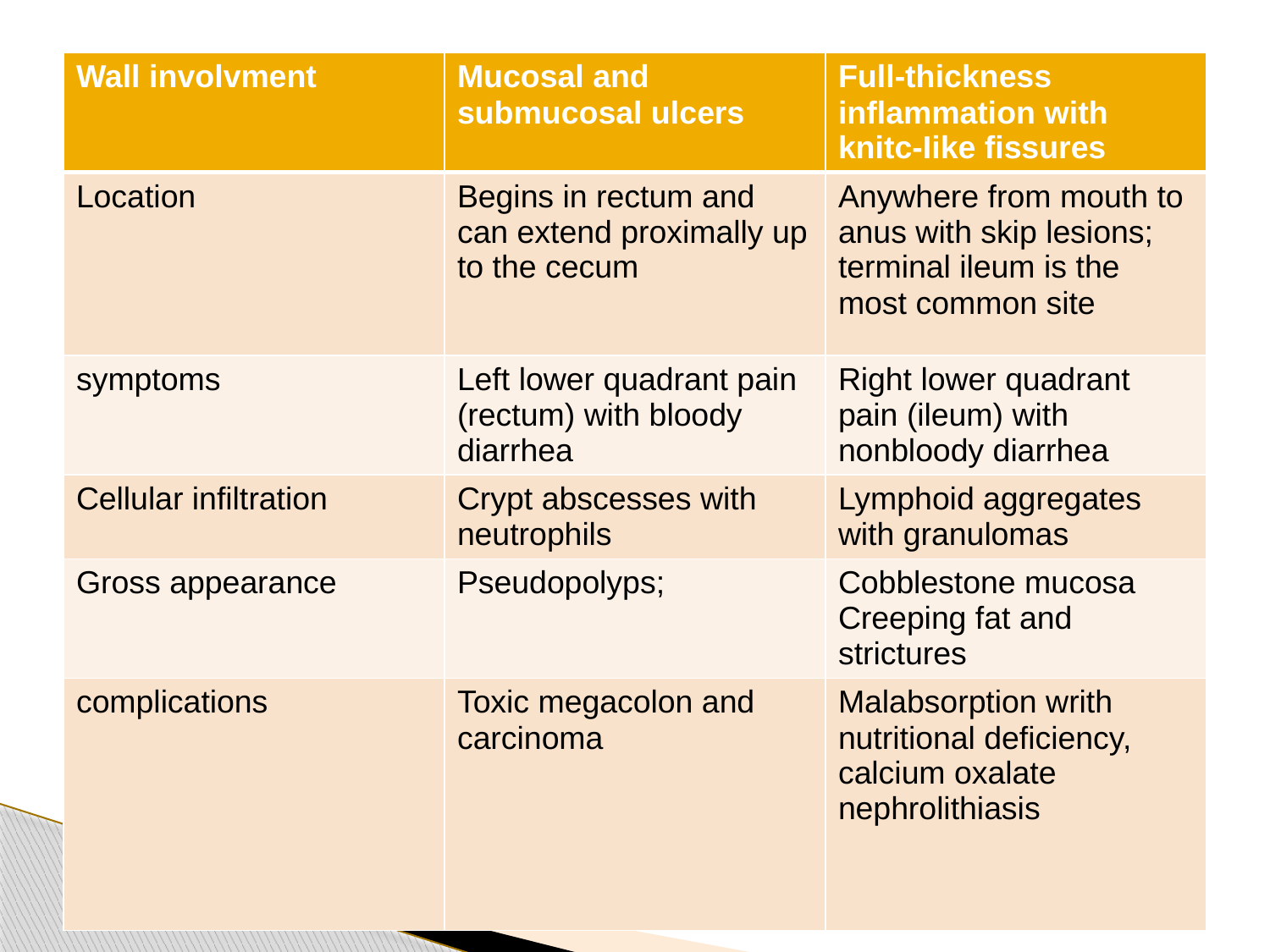

| Wall involvment | Mucosal and submucosal ulcers | Full-thickness inflammation with knitc-Iike fissures |
| --- | --- | --- |
| Location | Begins in rectum and can extend proximally up to the cecum | Anywhere from mouth to anus with skip lesions; terminal ileum is the most common site |
| symptoms | Left lower quadrant pain (rectum) with bloody diarrhea | Right lower quadrant pain (ileum) with nonbloody diarrhea |
| Cellular infiltration | Crypt abscesses with neutrophils | Lymphoid aggregates with granulomas |
| Gross appearance | Pseudopolyps; | Cobblestone mucosa Creeping fat and strictures |
| complications | Toxic megacolon and carcinoma | Malabsorption writh nutritional deficiency, calcium oxalate nephrolithiasis |